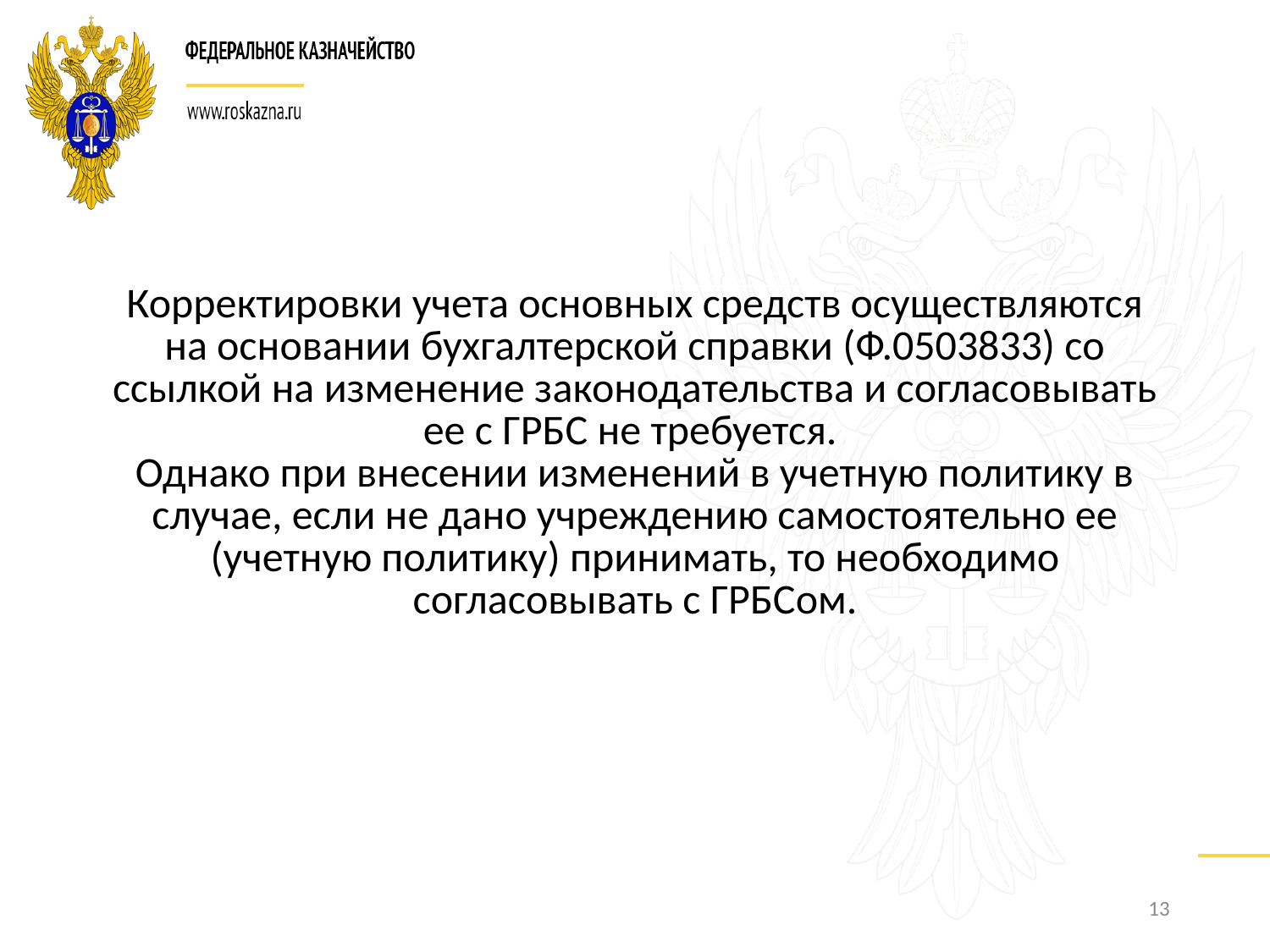

| Корректировки учета основных средств осуществляются на основании бухгалтерской справки (Ф.0503833) со ссылкой на изменение законодательства и согласовывать ее с ГРБС не требуется. Однако при внесении изменений в учетную политику в случае, если не дано учреждению самостоятельно ее (учетную политику) принимать, то необходимо согласовывать с ГРБСом. |
| --- |
13